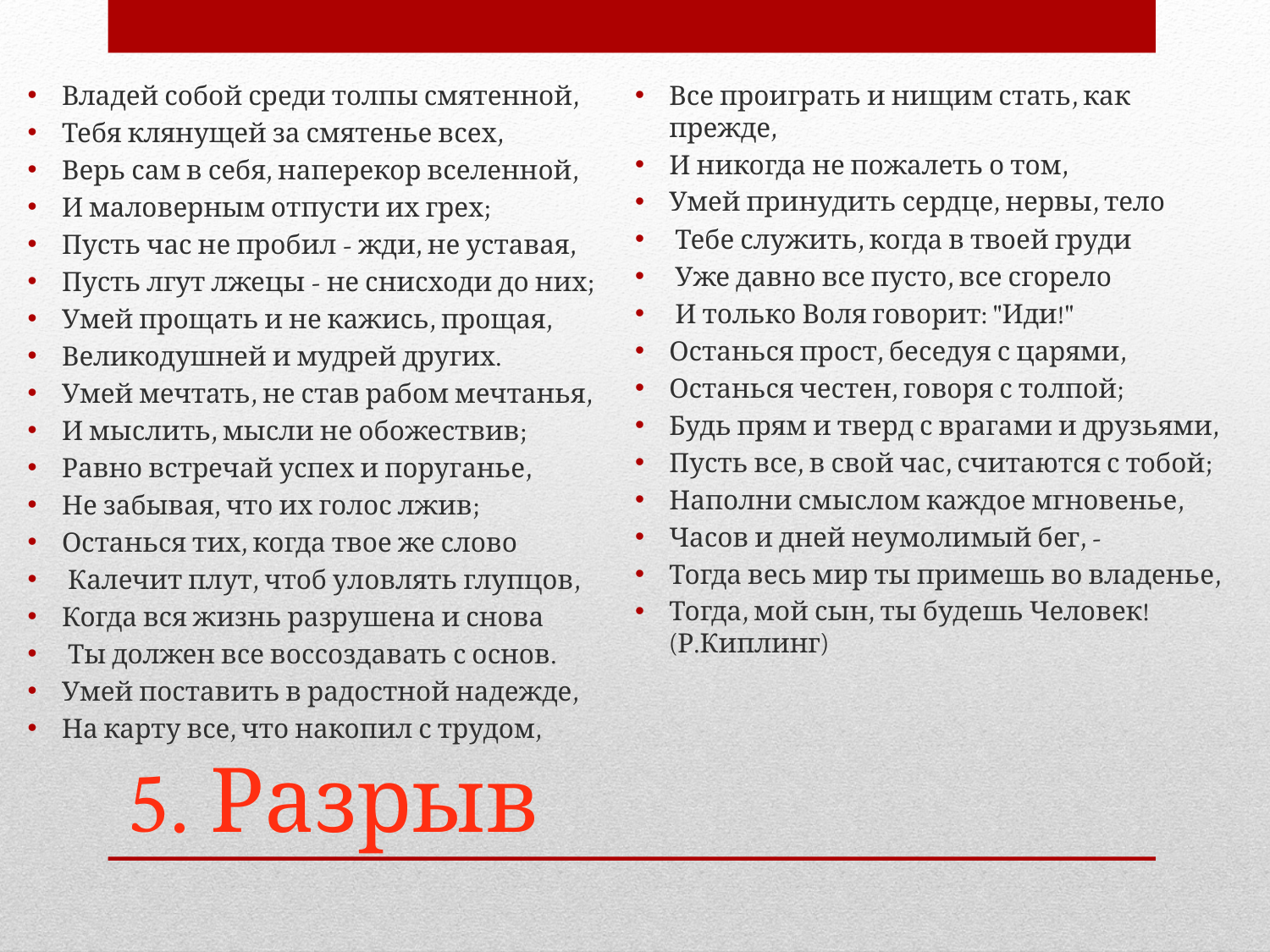

Владей собой среди толпы смятенной,
Тебя клянущей за смятенье всех,
Верь сам в себя, наперекор вселенной,
И маловерным отпусти их грех;
Пусть час не пробил - жди, не уставая,
Пусть лгут лжецы - не снисходи до них;
Умей прощать и не кажись, прощая,
Великодушней и мудрей других.
Умей мечтать, не став рабом мечтанья,
И мыслить, мысли не обожествив;
Равно встречай успех и поруганье,
Не забывая, что их голос лжив;
Останься тих, когда твое же слово
 Калечит плут, чтоб уловлять глупцов,
Когда вся жизнь разрушена и снова
 Ты должен все воссоздавать с основ.
Умей поставить в радостной надежде,
На карту все, что накопил с трудом,
Все проиграть и нищим стать, как прежде,
И никогда не пожалеть о том,
Умей принудить сердце, нервы, тело
 Тебе служить, когда в твоей груди
 Уже давно все пусто, все сгорело
 И только Воля говорит: "Иди!"
Останься прост, беседуя с царями,
Останься честен, говоря с толпой;
Будь прям и тверд с врагами и друзьями,
Пусть все, в свой час, считаются с тобой;
Наполни смыслом каждое мгновенье,
Часов и дней неумолимый бег, -
Тогда весь мир ты примешь во владенье,
Тогда, мой сын, ты будешь Человек! (Р.Киплинг)

# 5. Разрыв